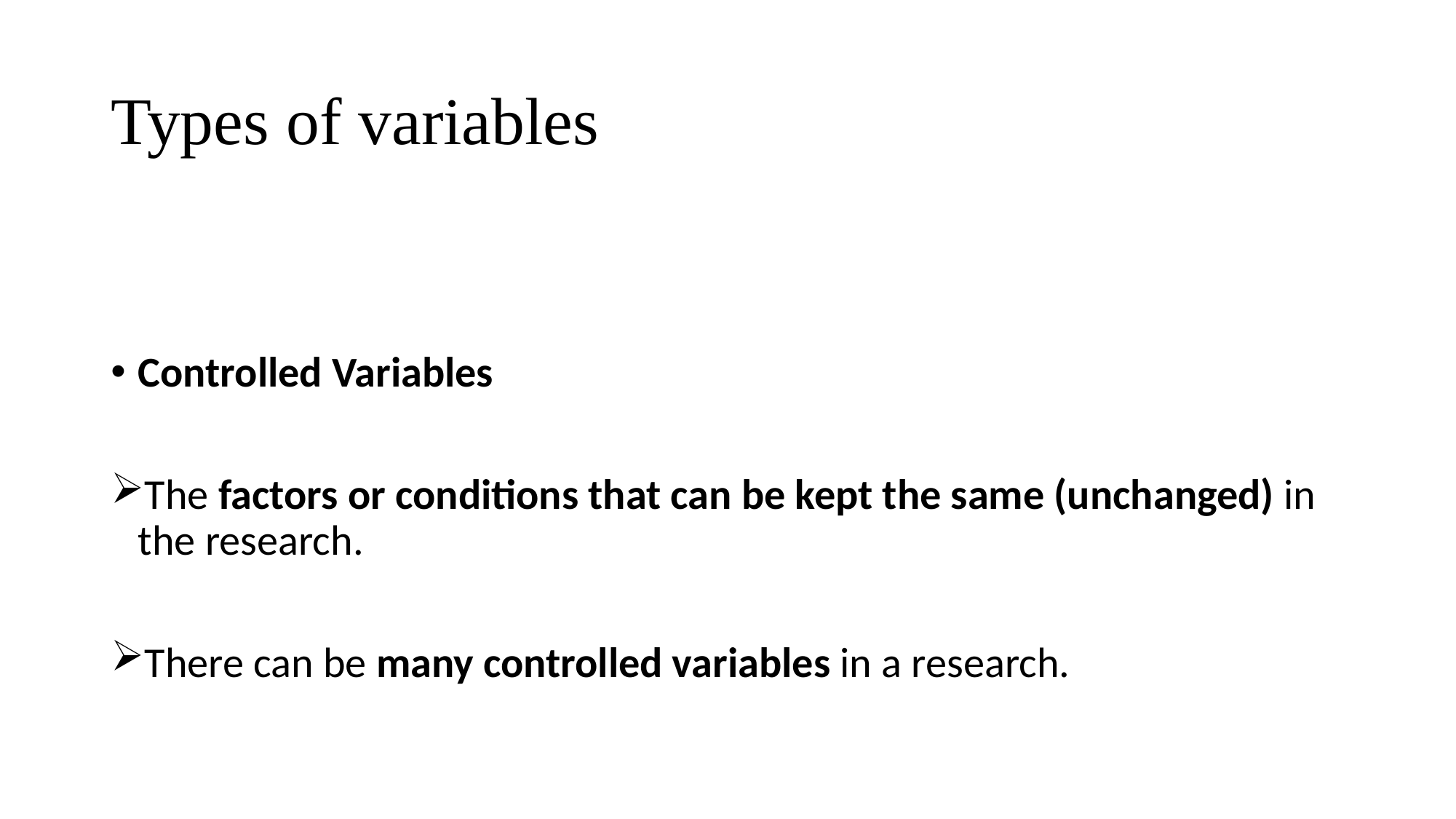

# Types of variables

Controlled Variables

The factors or conditions that can be kept the same (unchanged) in the research.

There can be many controlled variables in a research.